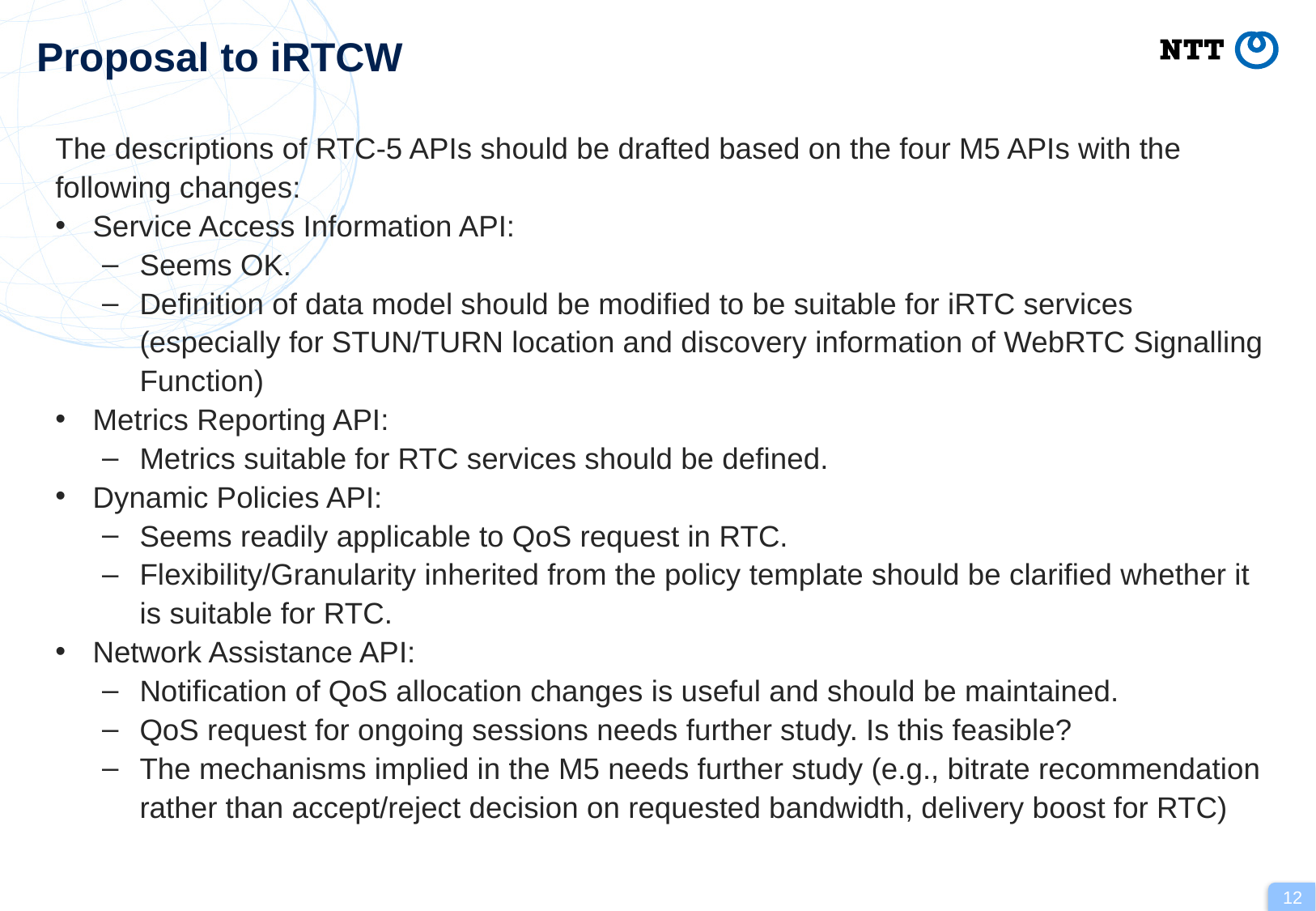

# Proposal to iRTCW
The descriptions of RTC-5 APIs should be drafted based on the four M5 APIs with the following changes:
Service Access Information API:
Seems OK.
Definition of data model should be modified to be suitable for iRTC services (especially for STUN/TURN location and discovery information of WebRTC Signalling Function)
Metrics Reporting API:
Metrics suitable for RTC services should be defined.
Dynamic Policies API:
Seems readily applicable to QoS request in RTC.
Flexibility/Granularity inherited from the policy template should be clarified whether it is suitable for RTC.
Network Assistance API:
Notification of QoS allocation changes is useful and should be maintained.
QoS request for ongoing sessions needs further study. Is this feasible?
The mechanisms implied in the M5 needs further study (e.g., bitrate recommendation rather than accept/reject decision on requested bandwidth, delivery boost for RTC)